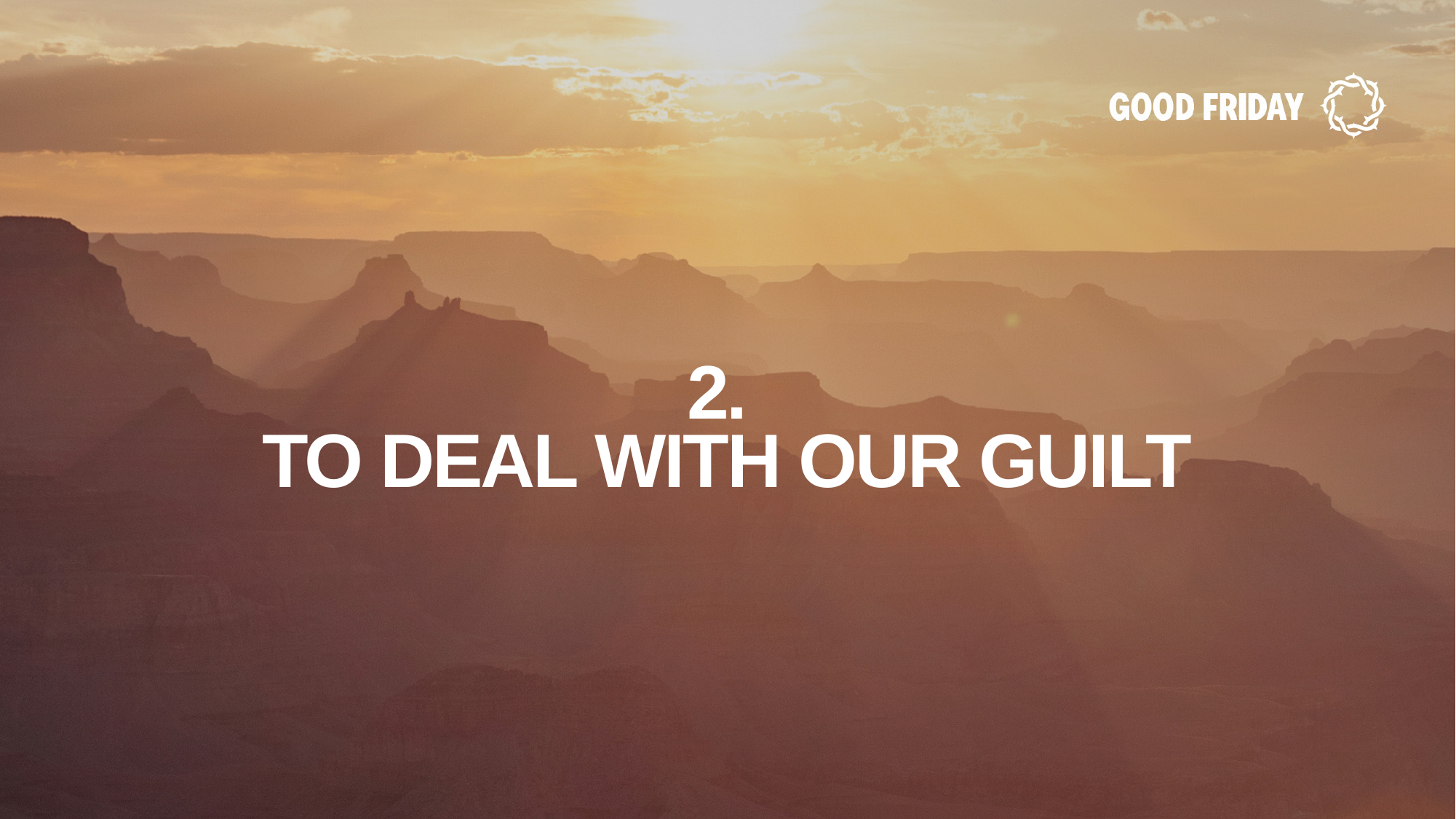

# 2. TO DEAL WITH OUR GUILT